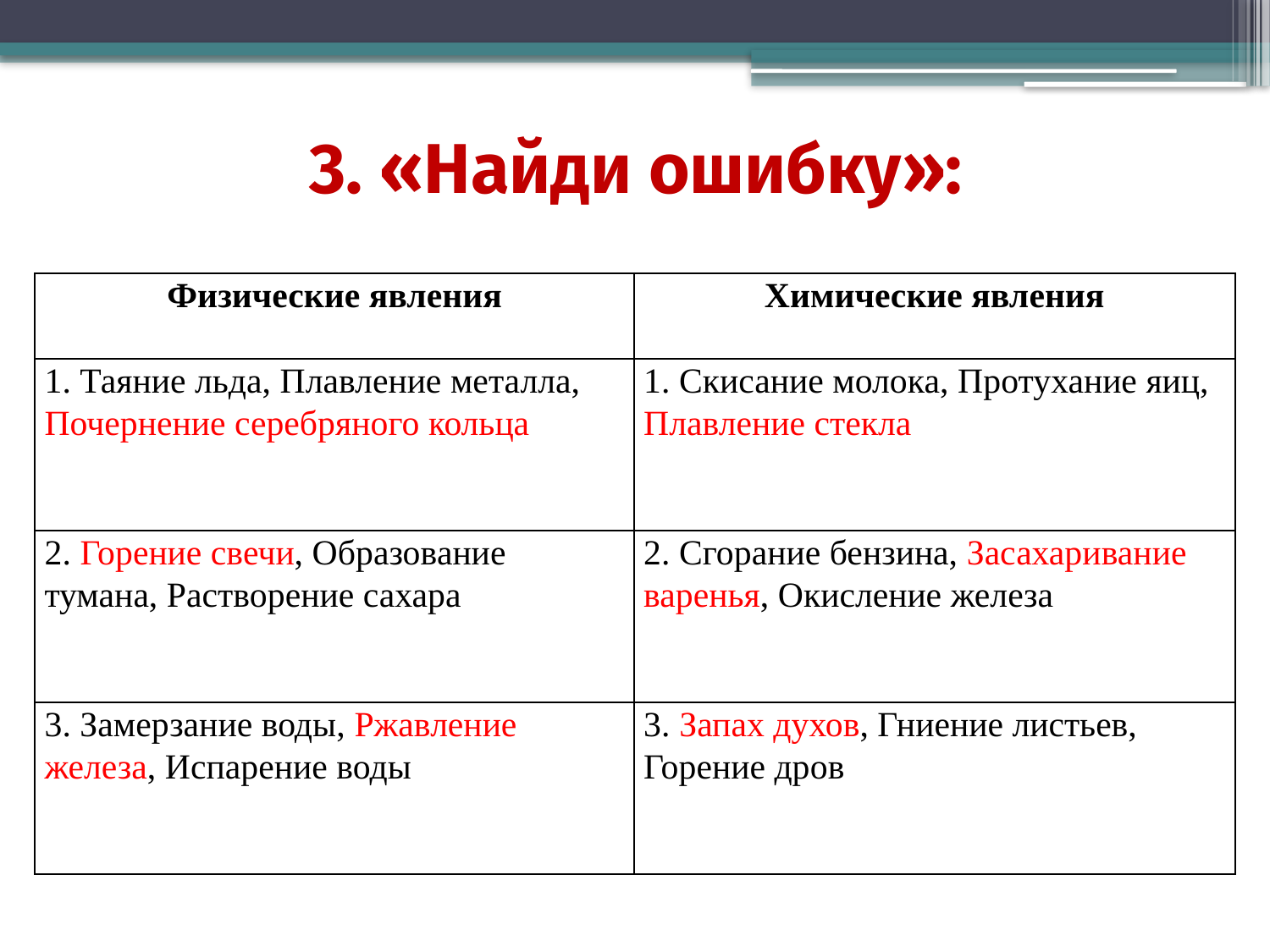

3. «Найди ошибку»:
| Физические явления | Химические явления |
| --- | --- |
| 1. Таяние льда, Плавление металла, Почернение серебряного кольца | 1. Скисание молока, Протухание яиц, Плавление стекла |
| 2. Горение свечи, Образование тумана, Растворение сахара | 2. Сгорание бензина, Засахаривание варенья, Окисление железа |
| 3. Замерзание воды, Ржавление железа, Испарение воды | 3. Запах духов, Гниение листьев, Горение дров |